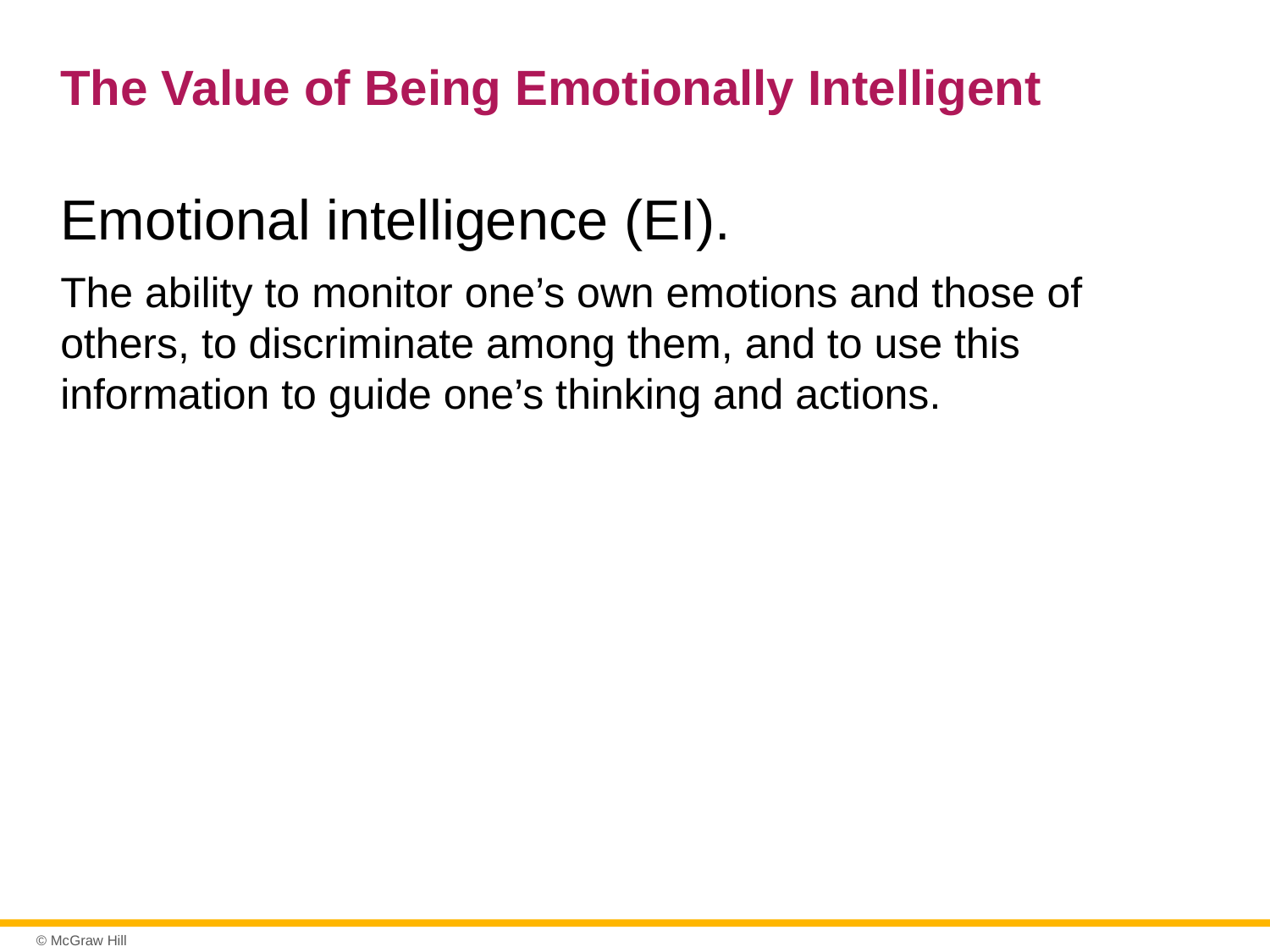

# The Value of Being Emotionally Intelligent
Emotional intelligence (EI).
The ability to monitor one’s own emotions and those of others, to discriminate among them, and to use this information to guide one’s thinking and actions.